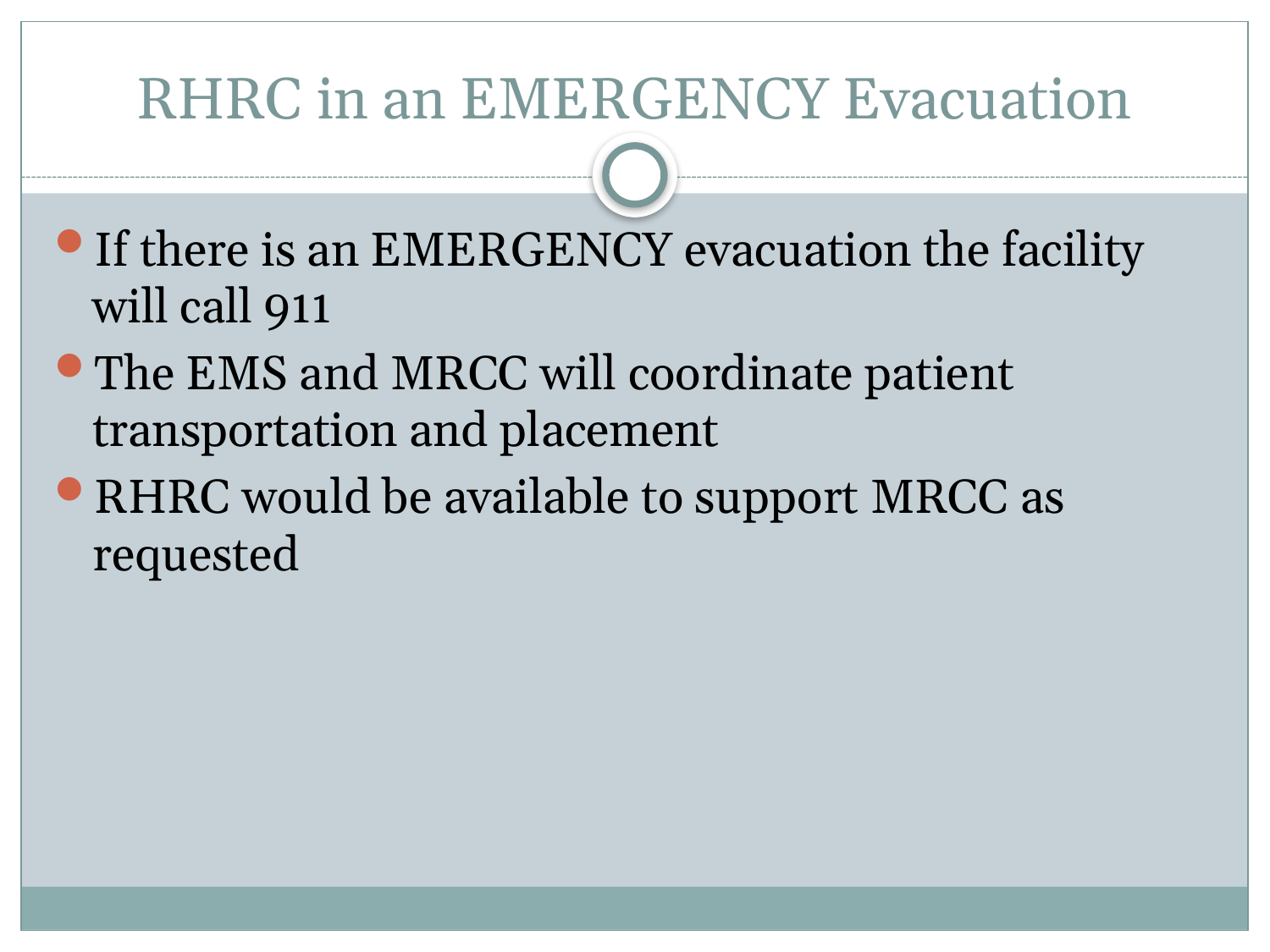

# RHRC in an EMERGENCY Evacuation
If there is an EMERGENCY evacuation the facility will call 911
The EMS and MRCC will coordinate patient transportation and placement
RHRC would be available to support MRCC as requested